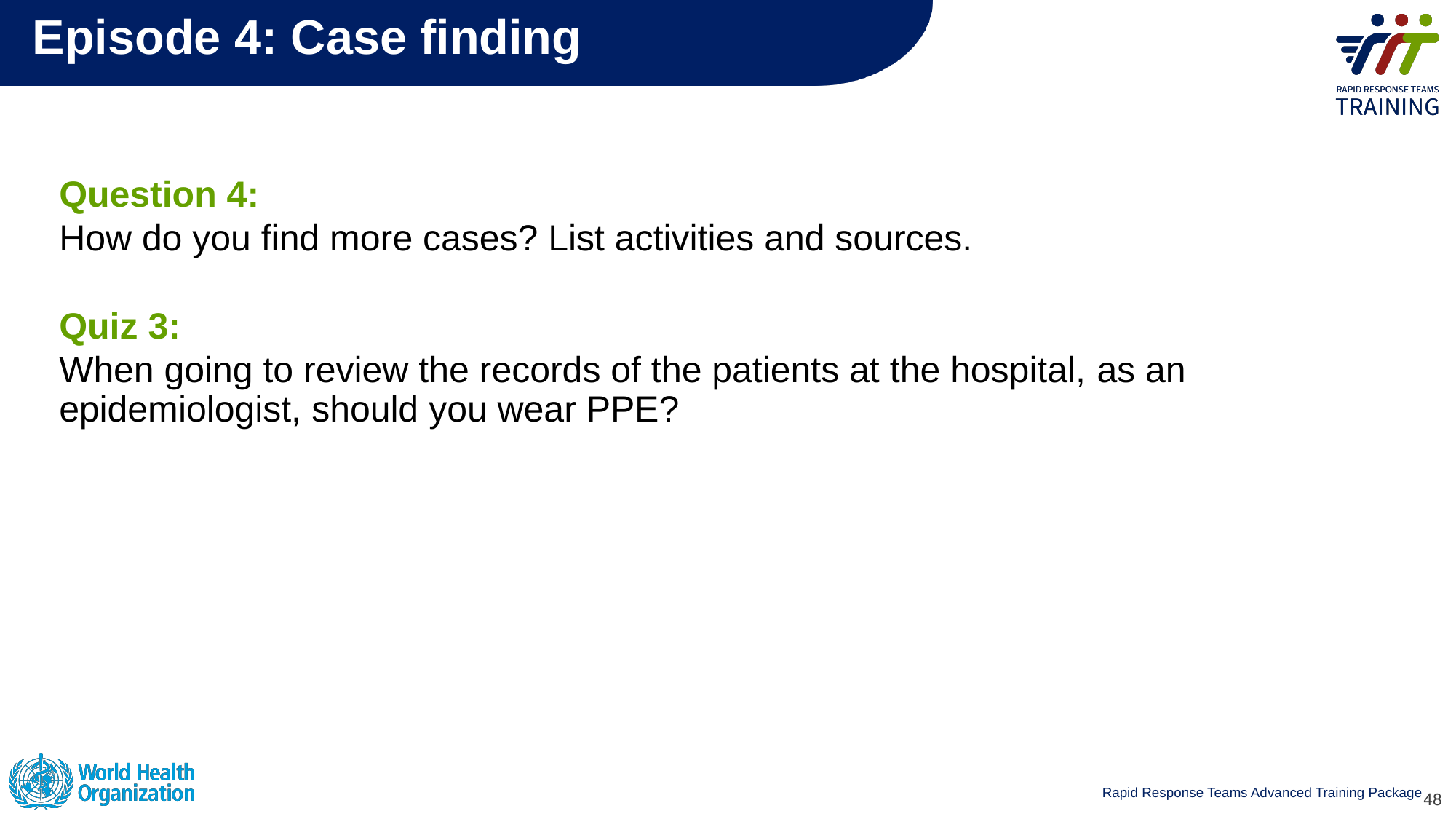

# Episode 4: Case finding
Question 4:
How do you find more cases? List activities and sources.

Quiz 3:
When going to review the records of the patients at the hospital, as an epidemiologist, should you wear PPE?